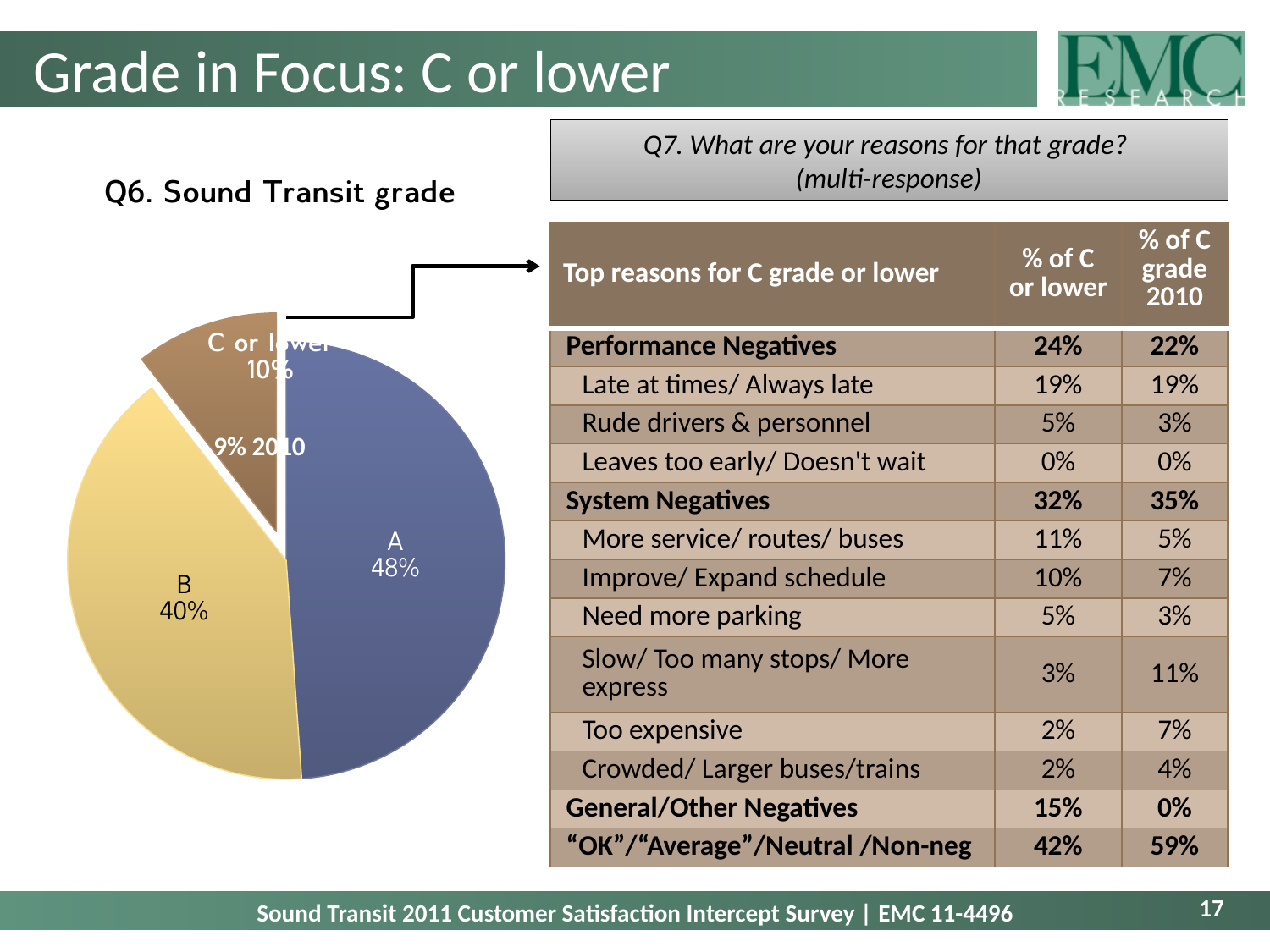

# Grade in Focus: C or lower
Q7. What are your reasons for that grade?
(multi-response)

### Chart: Q6. Sound Transit grade

| Category | Sales |
|---|---|
| A | 0.4811864359724659 |
| B | 0.3995011099300474 |
| C or lower | 0.10381732315254764 |
| Top reasons for C grade or lower | % of C or lower | % of C grade 2010 |
| --- | --- | --- |
| Performance Negatives | 24% | 22% |
| Late at times/ Always late | 19% | 19% |
| Rude drivers & personnel | 5% | 3% |
| Leaves too early/ Doesn't wait | 0% | 0% |
| System Negatives | 32% | 35% |
| More service/ routes/ buses | 11% | 5% |
| Improve/ Expand schedule | 10% | 7% |
| Need more parking | 5% | 3% |
| Slow/ Too many stops/ More express | 3% | 11% |
| Too expensive | 2% | 7% |
| Crowded/ Larger buses/trains | 2% | 4% |
| General/Other Negatives | 15% | 0% |
| “OK”/“Average”/Neutral /Non-neg | 42% | 59% |
9% 2010